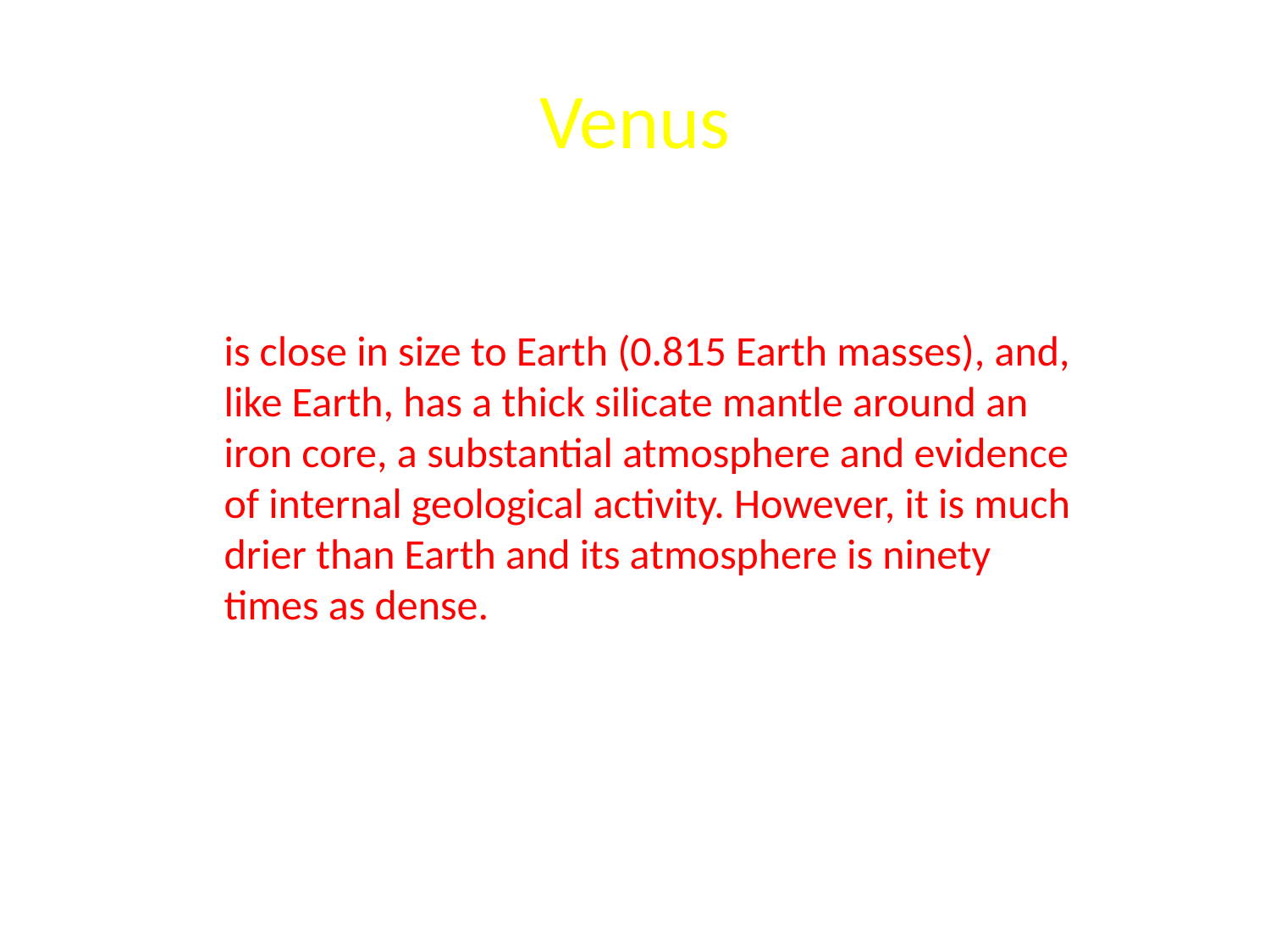

# Venus
is close in size to Earth (0.815 Earth masses), and, like Earth, has a thick silicate mantle around an iron core, a substantial atmosphere and evidence of internal geological activity. However, it is much drier than Earth and its atmosphere is ninety times as dense.